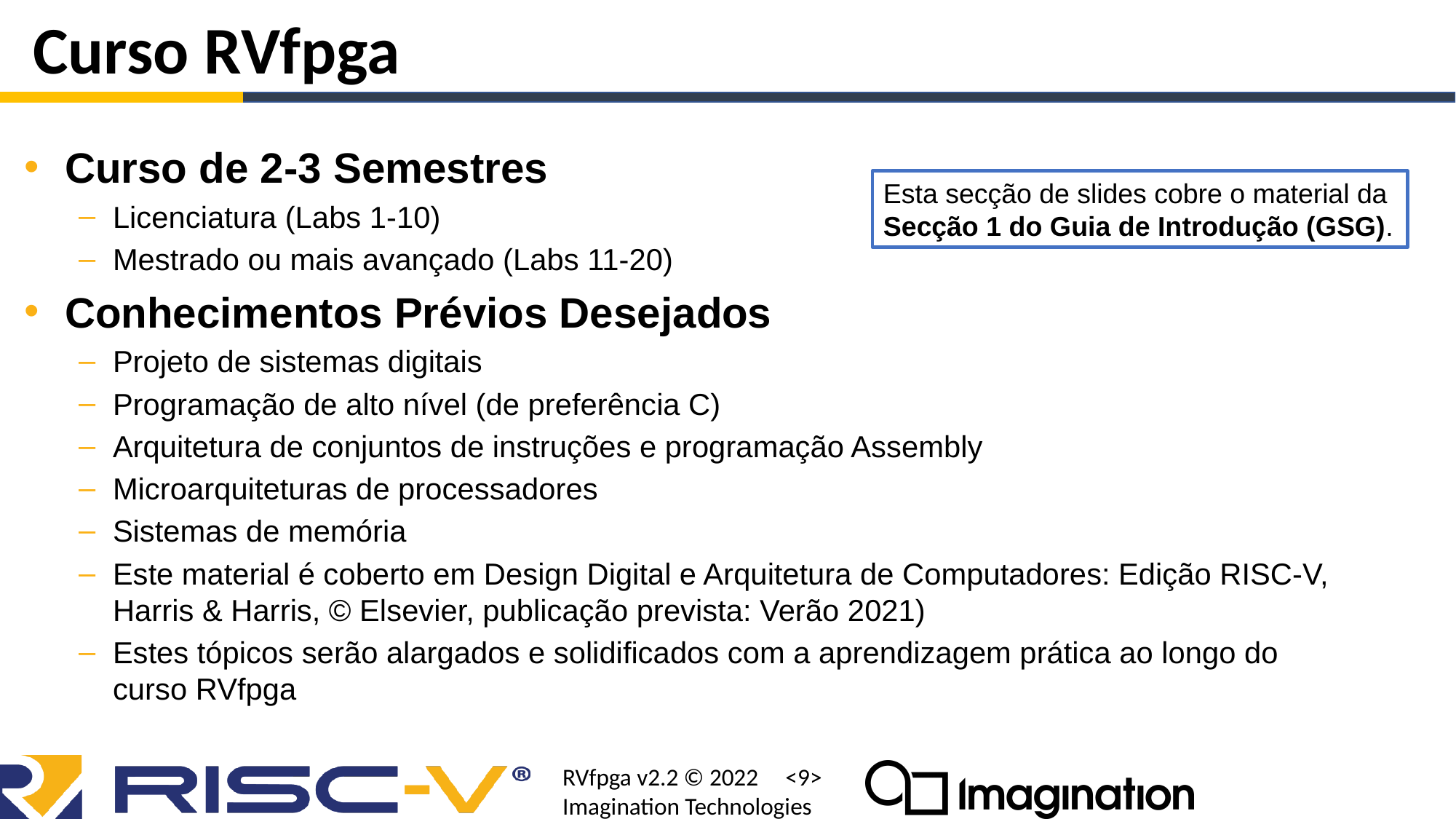

# Curso RVfpga
Curso de 2-3 Semestres
Licenciatura (Labs 1-10)
Mestrado ou mais avançado (Labs 11-20)
Conhecimentos Prévios Desejados
Projeto de sistemas digitais
Programação de alto nível (de preferência C)
Arquitetura de conjuntos de instruções e programação Assembly
Microarquiteturas de processadores
Sistemas de memória
Este material é coberto em Design Digital e Arquitetura de Computadores: Edição RISC-V, Harris & Harris, © Elsevier, publicação prevista: Verão 2021)
Estes tópicos serão alargados e solidificados com a aprendizagem prática ao longo do curso RVfpga
Esta secção de slides cobre o material da Secção 1 do Guia de Introdução (GSG).